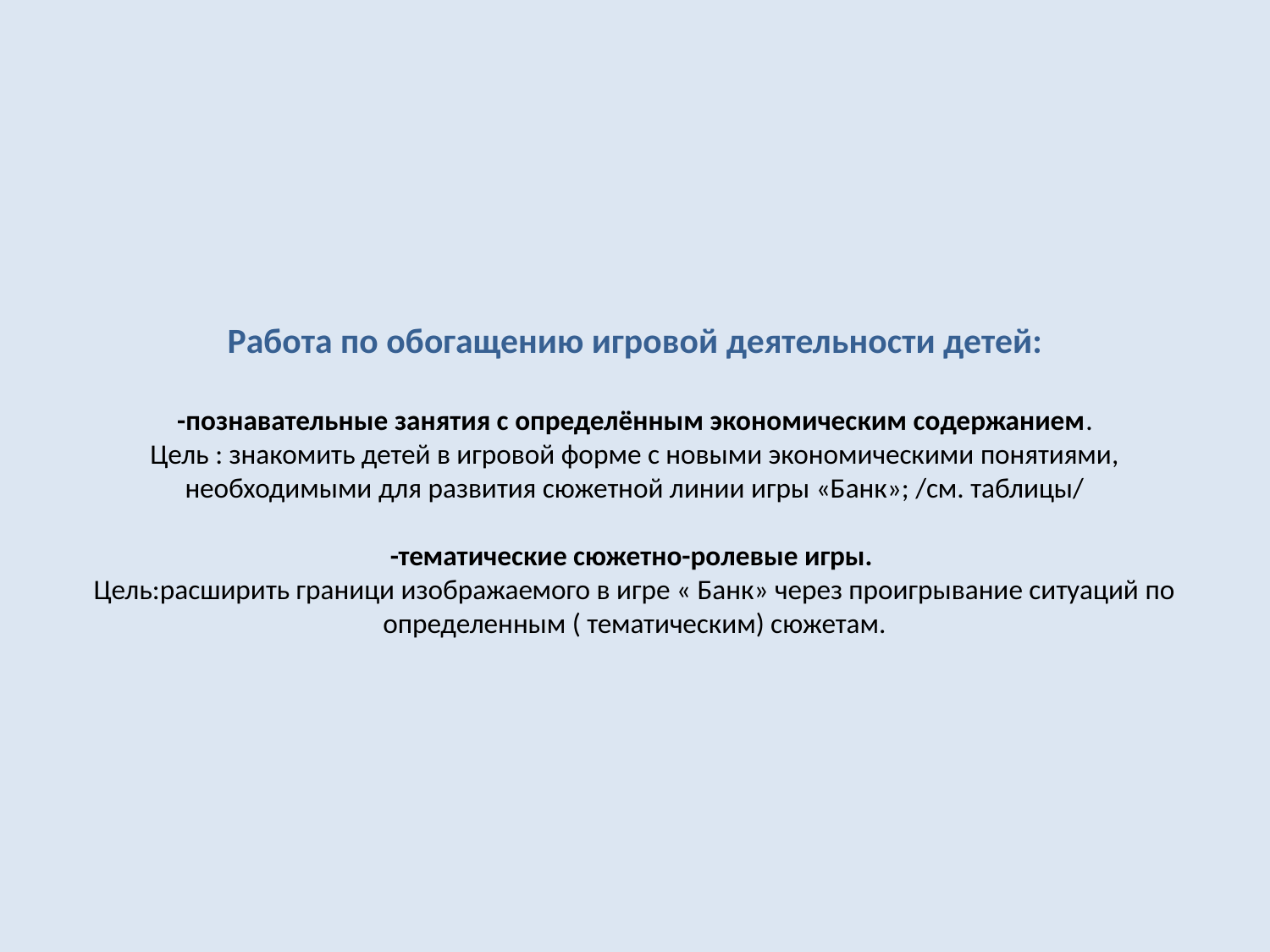

# Работа по обогащению игровой деятельности детей: -познавательные занятия с определённым экономическим содержанием. Цель : знакомить детей в игровой форме с новыми экономическими понятиями, необходимыми для развития сюжетной линии игры «Банк»; /см. таблицы/ -тематические сюжетно-ролевые игры. Цель:расширить граници изображаемого в игре « Банк» через проигрывание ситуаций по определенным ( тематическим) сюжетам.